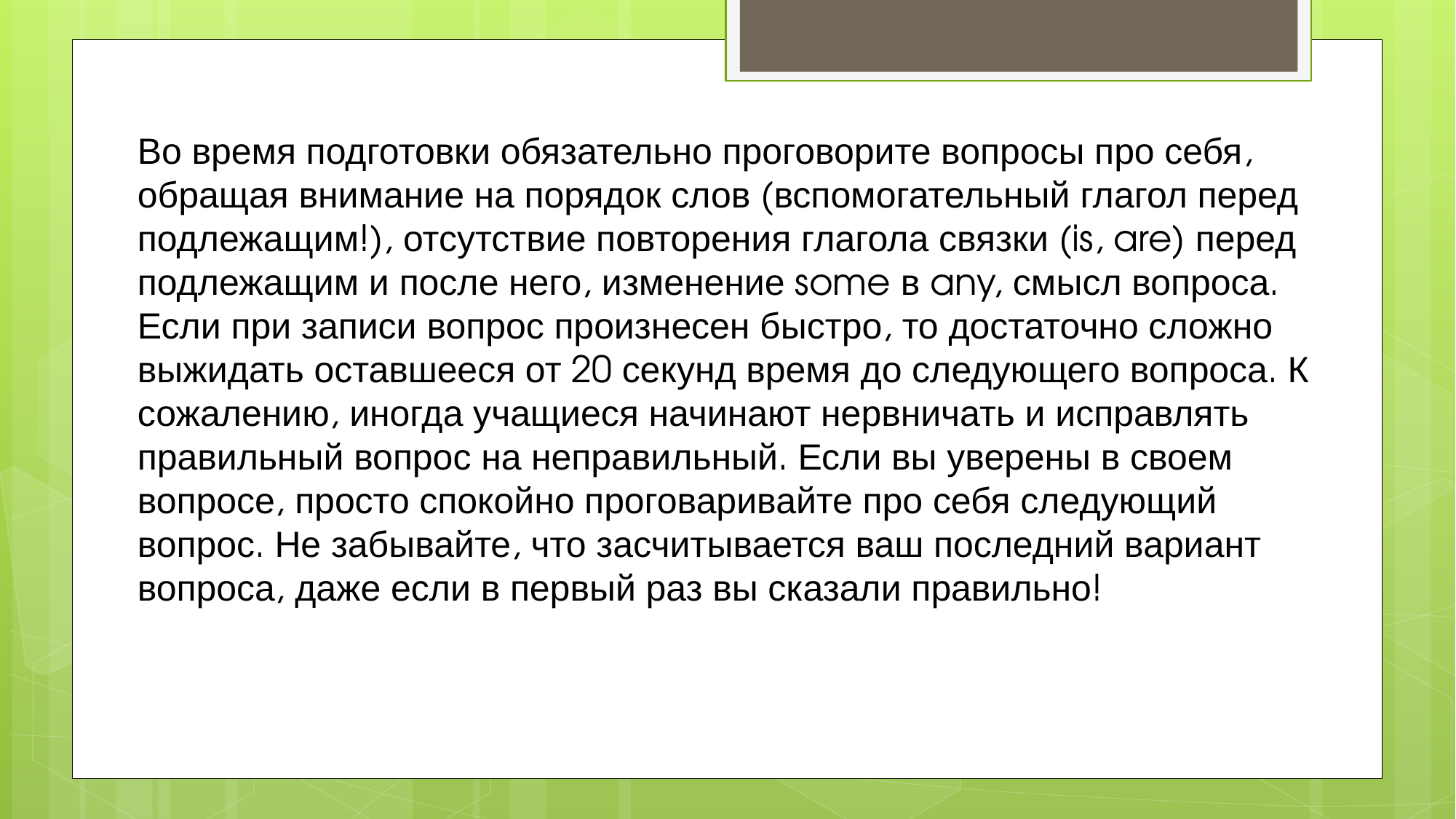

Во время подготовки обязательно проговорите вопросы про себя, обращая внимание на порядок слов (вспомогательный глагол перед подлежащим!), отсутствие повторения глагола связки (is, are) перед подлежащим и после него, изменение some в any, смысл вопроса. Если при записи вопрос произнесен быстро, то достаточно сложно выжидать оставшееся от 20 секунд время до следующего вопроса. К сожалению, иногда учащиеся начинают нервничать и исправлять правильный вопрос на неправильный. Если вы уверены в своем вопросе, просто спокойно проговаривайте про себя следующий вопрос. Не забывайте, что засчитывается ваш последний вариант вопроса, даже если в первый раз вы сказали правильно!